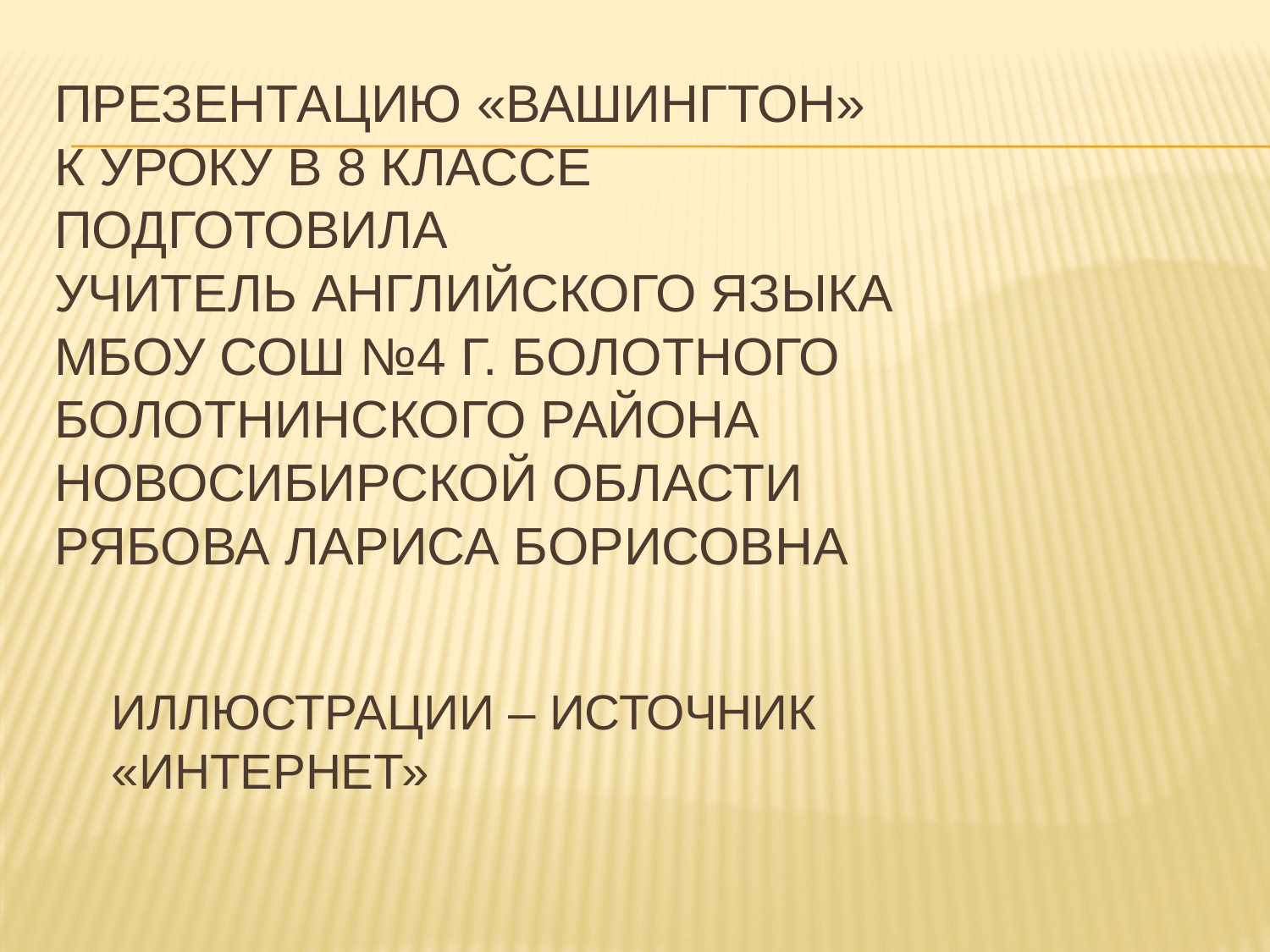

# Презентацию «Вашингтон» к уроку в 8 классе подготовила учитель английского языка МБОУ СОШ №4 г. Болотного Болотнинского района Новосибирской области Рябова Лариса Борисовна
иллюстрации – источник «Интернет»